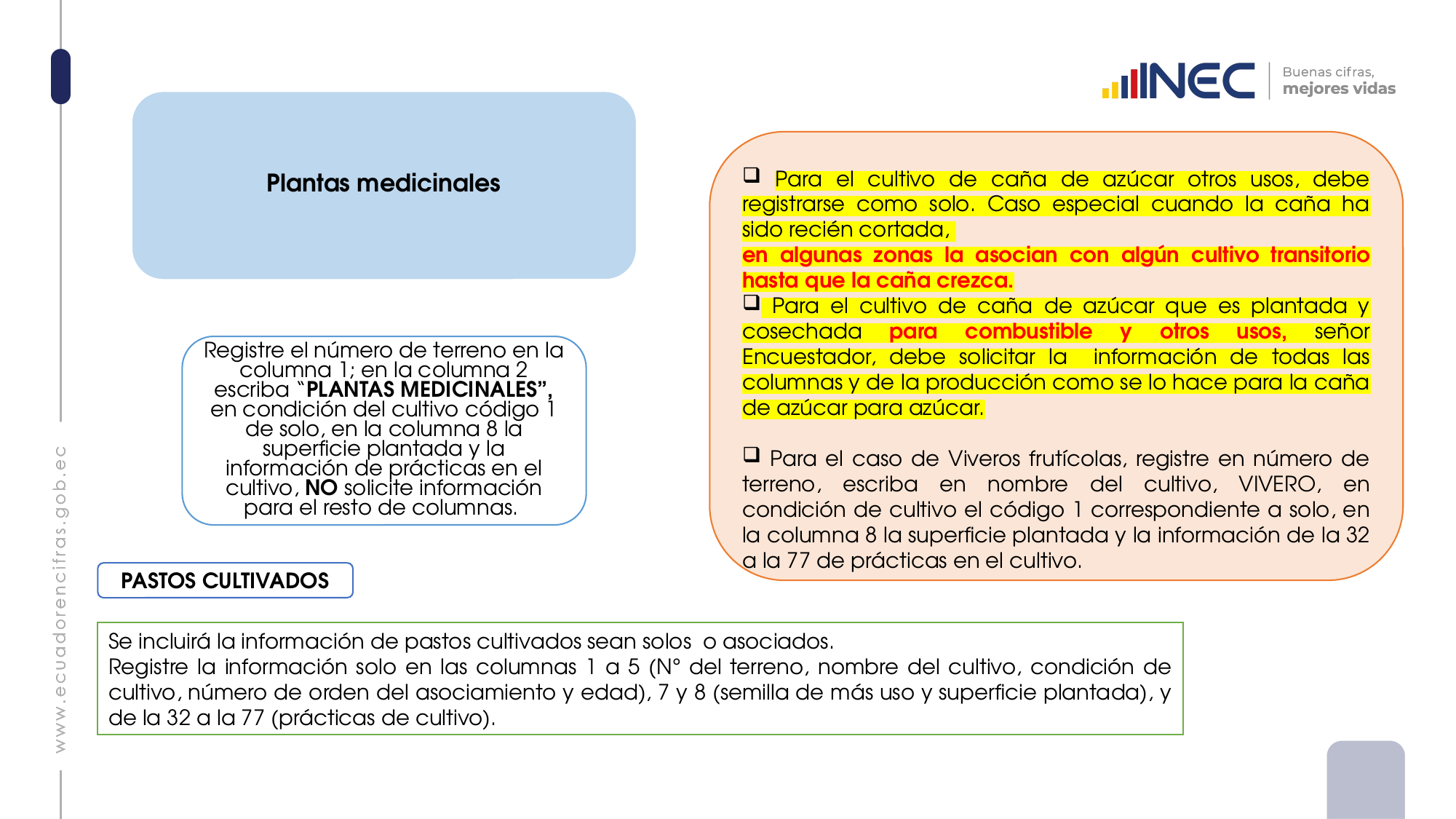

Plantas medicinales
Registre el número de terreno en la columna 1; en la columna 2 escriba “PLANTAS MEDICINALES”, en condición del cultivo código 1 de solo, en la columna 8 la superficie plantada y la información de prácticas en el cultivo, NO solicite información para el resto de columnas.

 Para el cultivo de caña de azúcar otros usos, debe registrarse como solo. Caso especial cuando la caña ha sido recién cortada,
en algunas zonas la asocian con algún cultivo transitorio hasta que la caña crezca.
 Para el cultivo de caña de azúcar que es plantada y cosechada para combustible y otros usos, señor Encuestador, debe solicitar la  información de todas las columnas y de la producción como se lo hace para la caña de azúcar para azúcar.

 Para el caso de Viveros frutícolas, registre en número de terreno, escriba en nombre del cultivo, VIVERO, en condición de cultivo el código 1 correspondiente a solo, en la columna 8 la superficie plantada y la información de la 32 a la 77 de prácticas en el cultivo.

PASTOS CULTIVADOS
Se incluirá la información de pastos cultivados sean solos  o asociados.
Registre la información solo en las columnas 1 a 5 (N° del terreno, nombre del cultivo, condición de cultivo, número de orden del asociamiento y edad), 7 y 8 (semilla de más uso y superficie plantada), y de la 32 a la 77 (prácticas de cultivo).